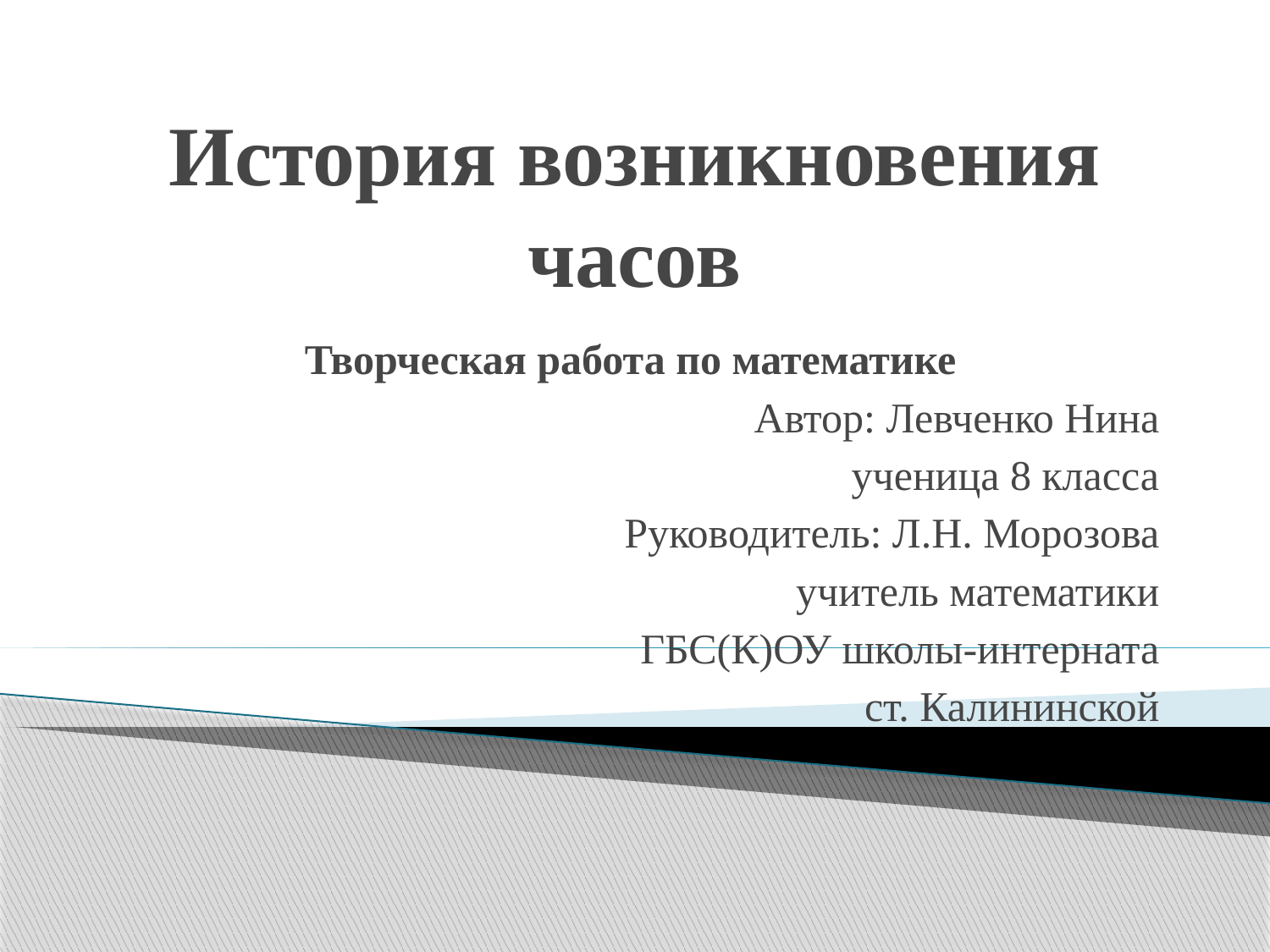

# История возникновения часов
Творческая работа по математике
Автор: Левченко Нина
ученица 8 класса
Руководитель: Л.Н. Морозова
учитель математики
ГБС(К)ОУ школы-интерната
ст. Калининской